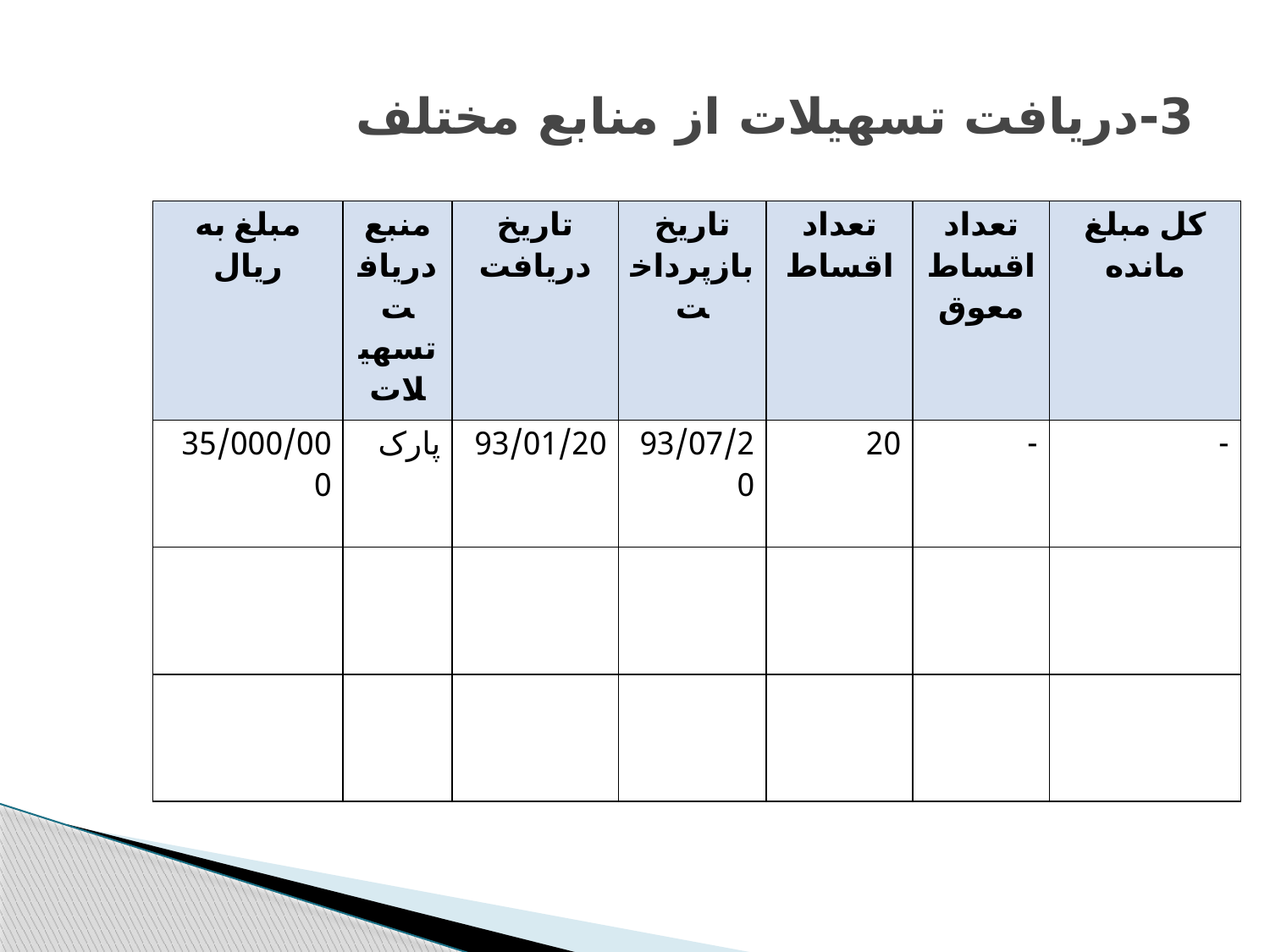

# 3-دریافت تسهیلات از منابع مختلف
| مبلغ به ریال | منبع دریافت تسهیلات | تاریخ دریافت | تاریخ بازپرداخت | تعداد اقساط | تعداد اقساط معوق | کل مبلغ مانده |
| --- | --- | --- | --- | --- | --- | --- |
| 35/000/000 | پارک | 93/01/20 | 93/07/20 | 20 | - | - |
|  |  |  |  |  |  |  |
|  |  |  |  |  |  |  |